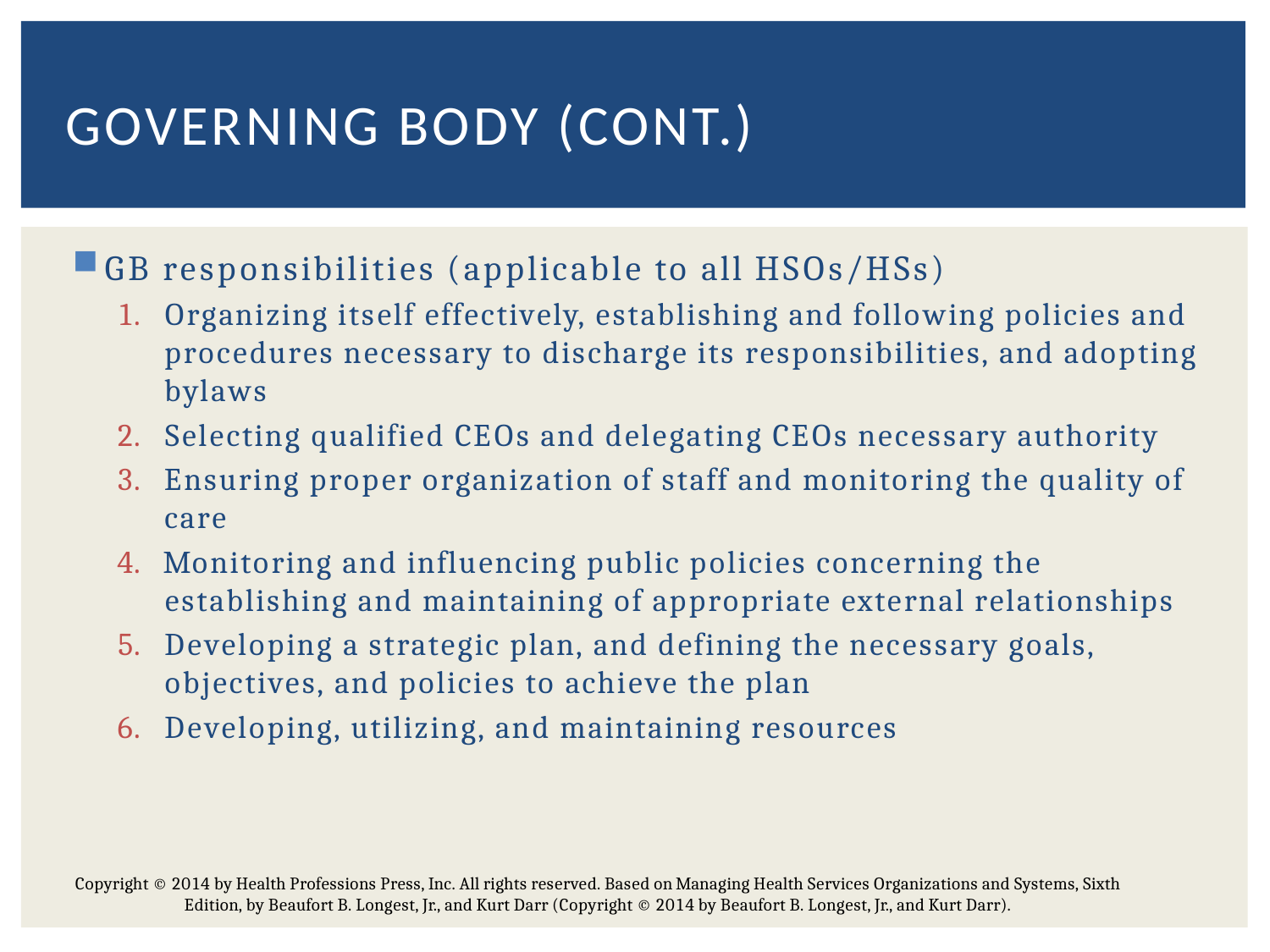

# Governing body (CONt.)
GB responsibilities (applicable to all HSOs/HSs)
Organizing itself effectively, establishing and following policies and procedures necessary to discharge its responsibilities, and adopting bylaws
Selecting qualified CEOs and delegating CEOs necessary authority
Ensuring proper organization of staff and monitoring the quality of care
Monitoring and influencing public policies concerning the establishing and maintaining of appropriate external relationships
Developing a strategic plan, and defining the necessary goals, objectives, and policies to achieve the plan
Developing, utilizing, and maintaining resources

Copyright © 2014 by Health Professions Press, Inc. All rights reserved. Based on Managing Health Services Organizations and Systems, Sixth Edition, by Beaufort B. Longest, Jr., and Kurt Darr (Copyright © 2014 by Beaufort B. Longest, Jr., and Kurt Darr).